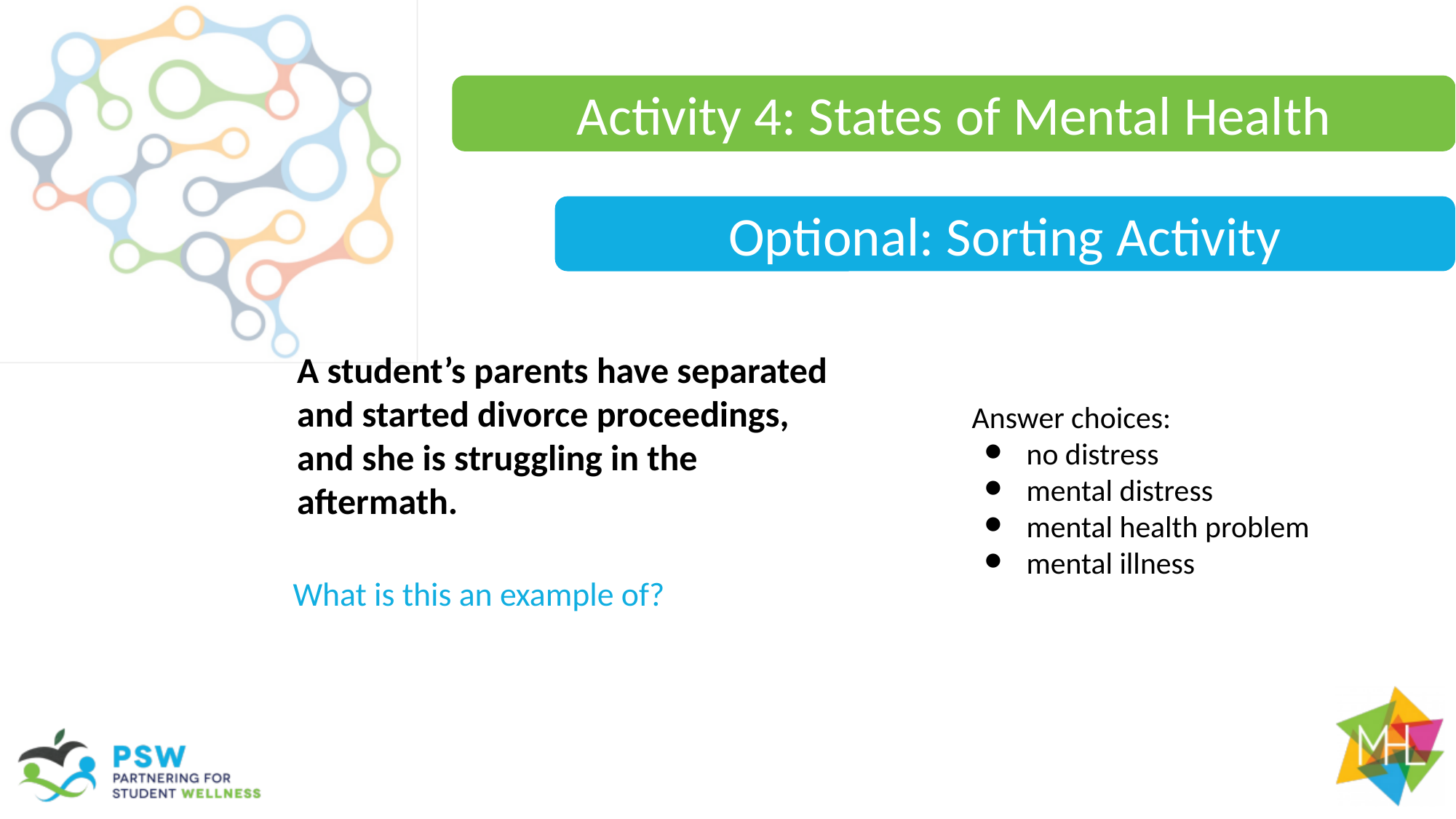

Activity 4: States of Mental Health
Optional: Sorting Activity
A student’s parents have separated and started divorce proceedings, and she is struggling in the aftermath.
Answer choices:
no distress
mental distress
mental health problem
mental illness
What is this an example of?